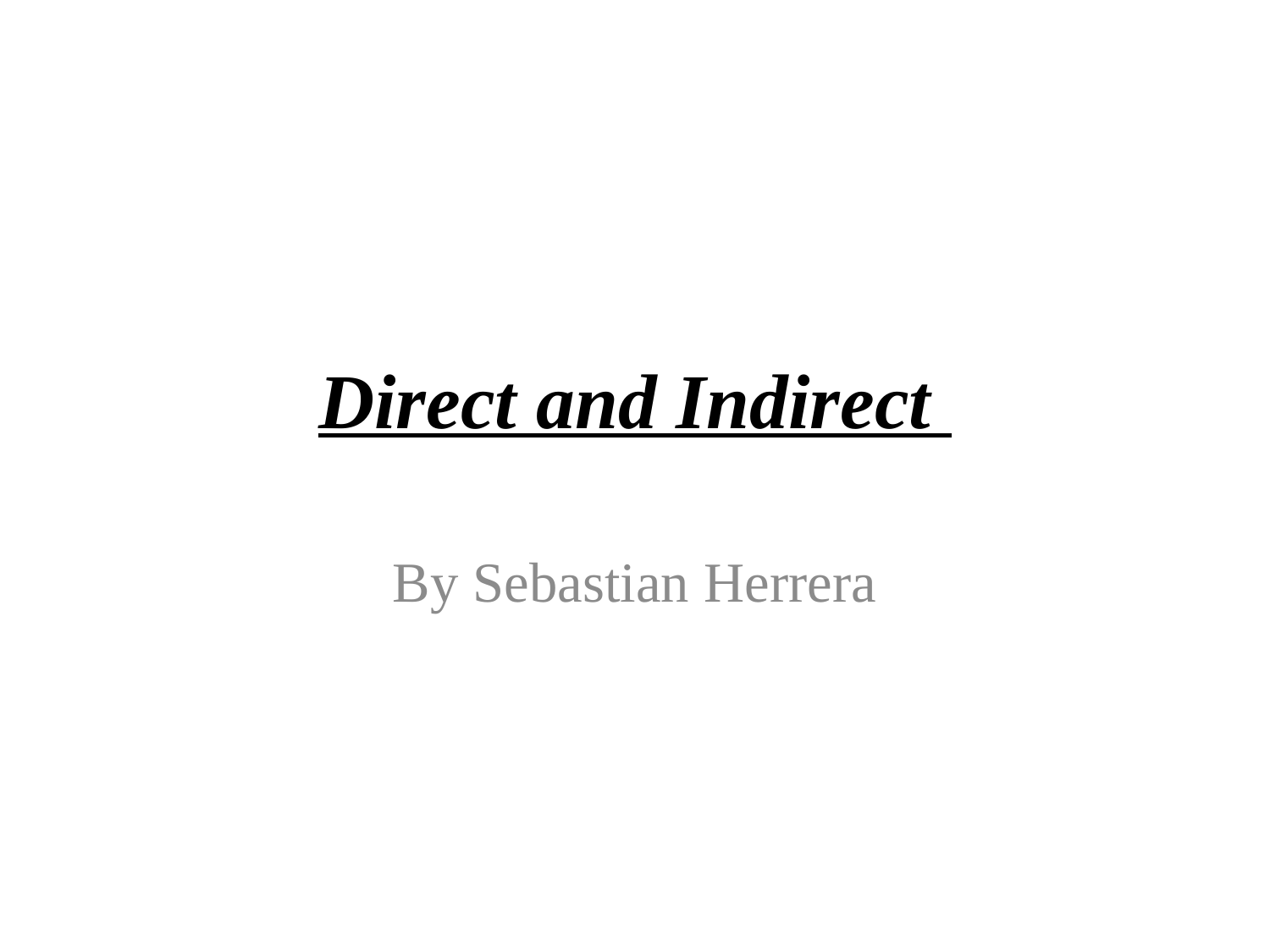

# Direct and Indirect
By Sebastian Herrera